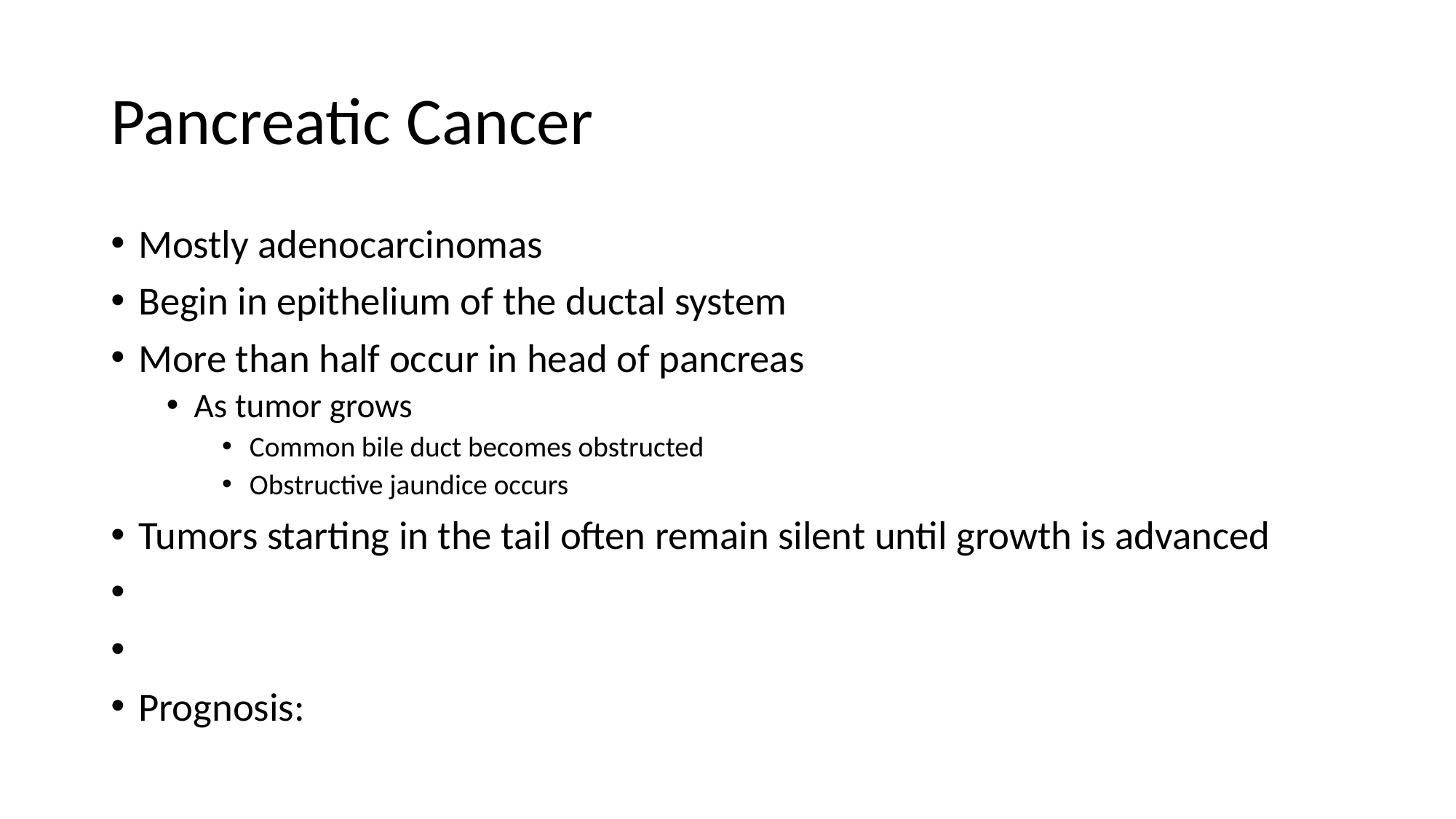

# Pancreatic Cancer
Mostly adenocarcinomas
Begin in epithelium of the ductal system
More than half occur in head of pancreas
As tumor grows
Common bile duct becomes obstructed
Obstructive jaundice occurs
Tumors starting in the tail often remain silent until growth is advanced

Prognosis: